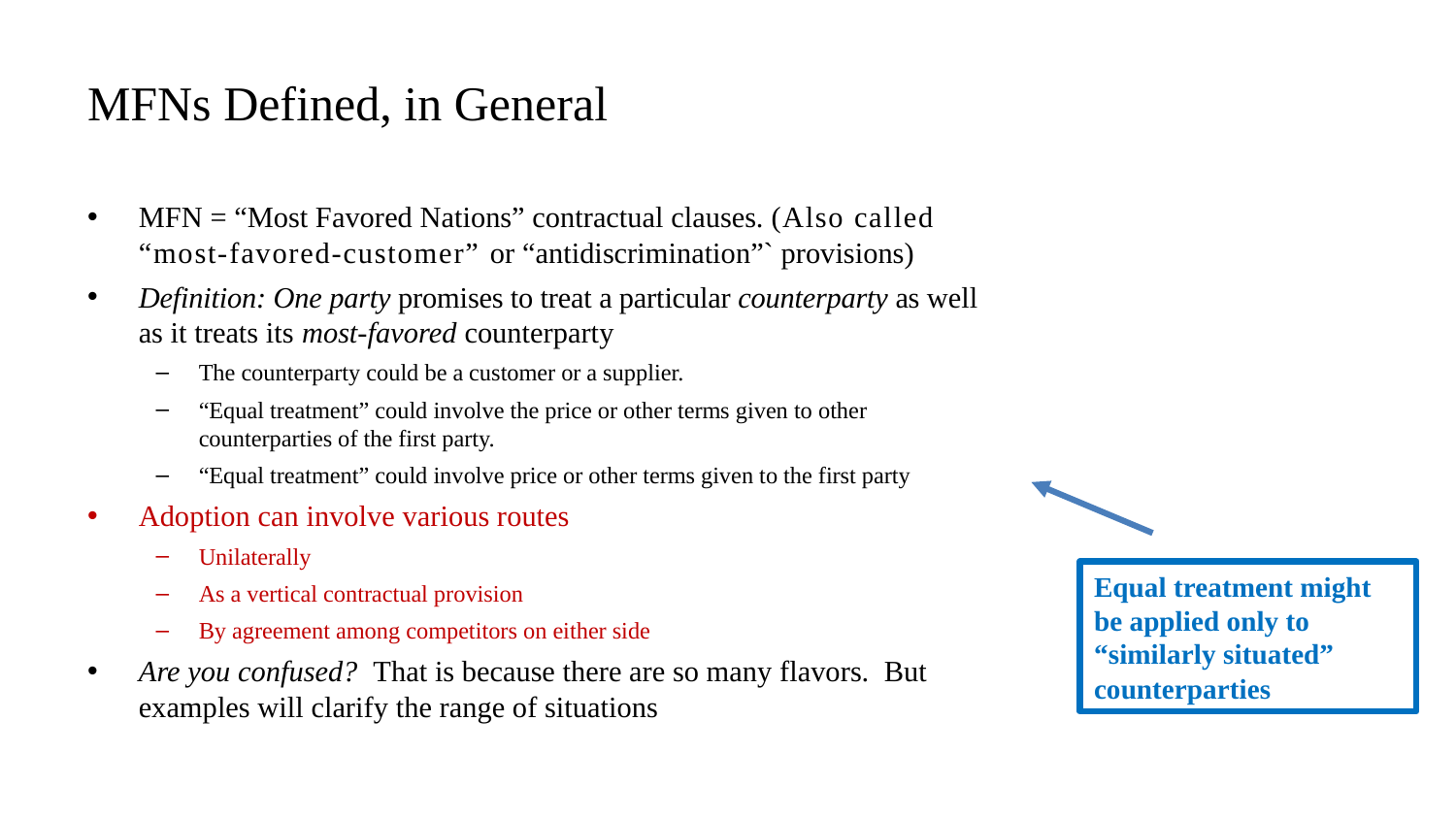

# MFNs Defined, in General
MFN = “Most Favored Nations” contractual clauses. (Also called “most-favored-customer” or “antidiscrimination”` provisions)
Definition: One party promises to treat a particular counterparty as well as it treats its most-favored counterparty
The counterparty could be a customer or a supplier.
“Equal treatment” could involve the price or other terms given to other counterparties of the first party.
“Equal treatment” could involve price or other terms given to the first party
Adoption can involve various routes
Unilaterally
As a vertical contractual provision
By agreement among competitors on either side
Are you confused?  That is because there are so many flavors.  But examples will clarify the range of situations
Equal treatment might be applied only to “similarly situated” counterparties